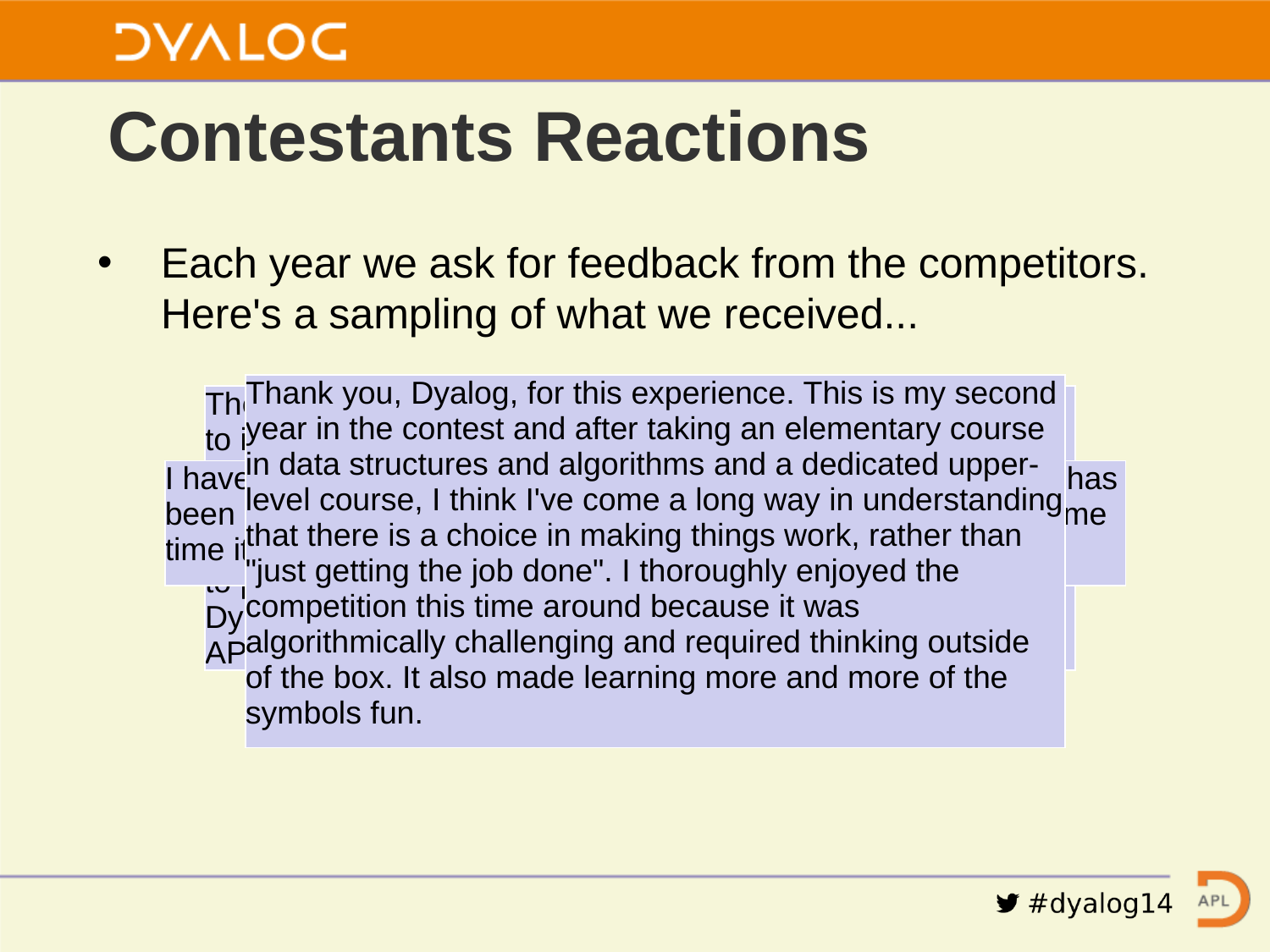

# Contestants Reactions
Each year we ask for feedback from the competitors.
Here's a sampling of what we received...
| Thank you, Dyalog, for this experience. This is my second year in the contest and after taking an elementary course in data structures and algorithms and a dedicated upper-level course, I think I've come a long way in understanding that there is a choice in making things work, rather than "just getting the job done". I thoroughly enjoyed the competition this time around because it was algorithmically challenging and required thinking outside of the box. It also made learning more and more of the symbols fun. |
| --- |
| The Dyalog APL competition is a strong incentive for people to invest time and energy to learn and practice this powerful computational language. For me, it was an opportunity to challenge myself to get back to practice and dive deep in the new features brought by Dyalog APL. I was pleased to find an incredible and complete APL platform. |
| --- |
| This competition was a fun opportunity to learn a unique programming language. Some of the problems were quite challenging to write elegant solutions to... |
| --- |
| APL has been very different from everything I've known (except maybe for Lisp). It has been an excursion into history for me - finding out eg. about the IBM 360 etc. |
| --- |
| I really enjoyed the competition, especially the variety of the problems. I didn't find anything that needs improving for this competition. |
| --- |
| I really like APL. It makes me think dynamically. ... I am looking forward to attending next competition about APL. Thank you so much |
| --- |
| The problems appeared very interesting to me, and I really enjoyed the way APL works with operators which seems a bit like quantum mechanics! |
| --- |
| I have really enjoyed this competition. It has surprised me that it has been so easy to get a basic understanding of APL, and at the same time it has been a huge challenge to begin thinking in arrays. |
| --- |
| It was a fun competition, a little more time investment than I though it was going to be at first, but that was largely my own fault. |
| --- |
| I enjoyed this contest. I attempted all the problems except for Recreation and Games Problem 2. |
| --- |
| The competition is great. You've done a great job collecting those tasks. Thanks guys, I've had a lot of fun! |
| --- |
| I enjoyed the competition a lot, and I intend to participate again once I start my PhD. |
| --- |
| It was very interesting, informative and fun. Thanks for the help and quick responses to emails. |
| --- |
| Great ! And this time not only for students |
| --- |
| I really liked the contest! |
| --- |
| I picked up a few more APL tricks! |
| --- |